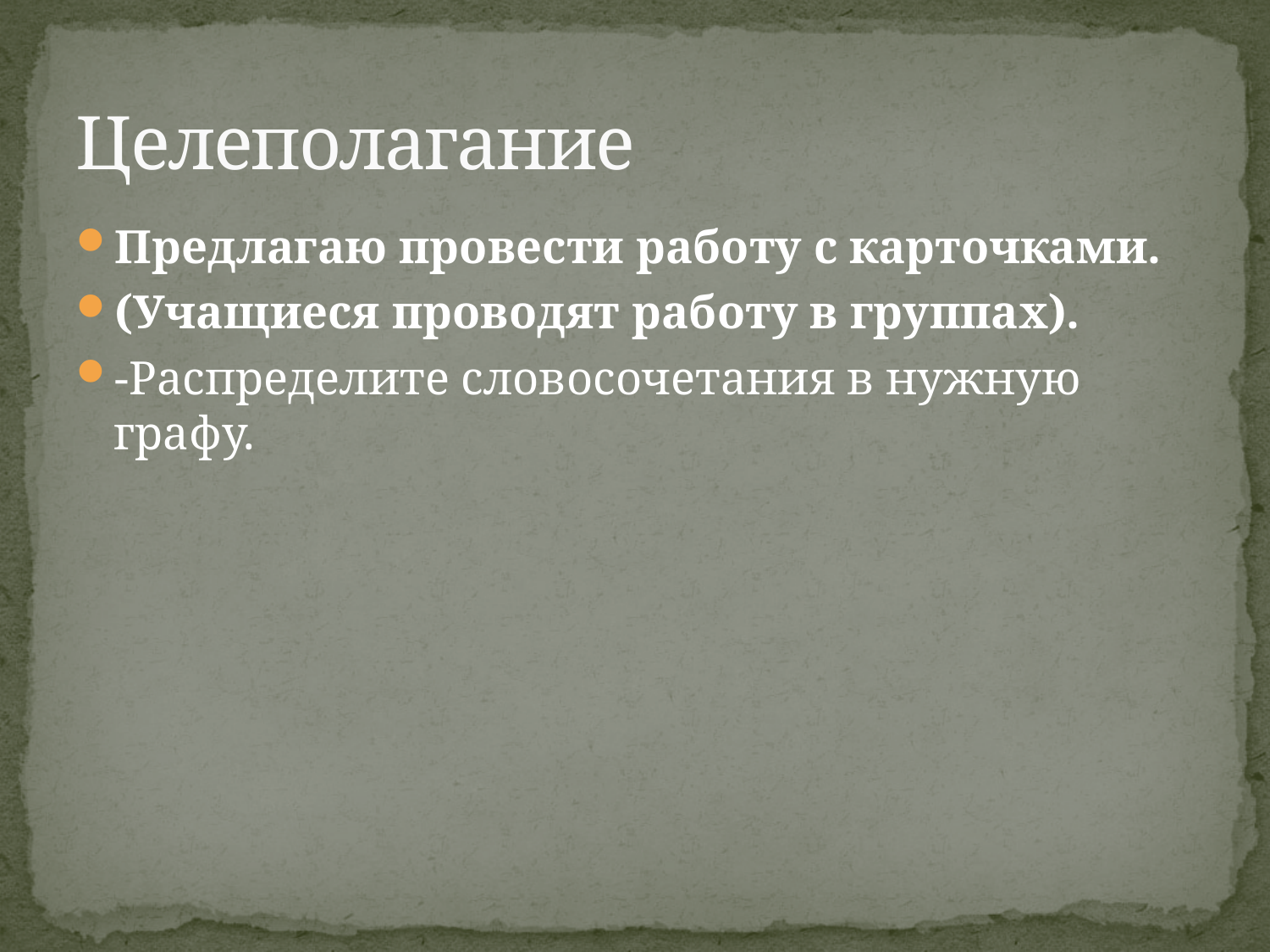

# Целеполагание
Предлагаю провести работу с карточками.
(Учащиеся проводят работу в группах).
-Распределите словосочетания в нужную графу.